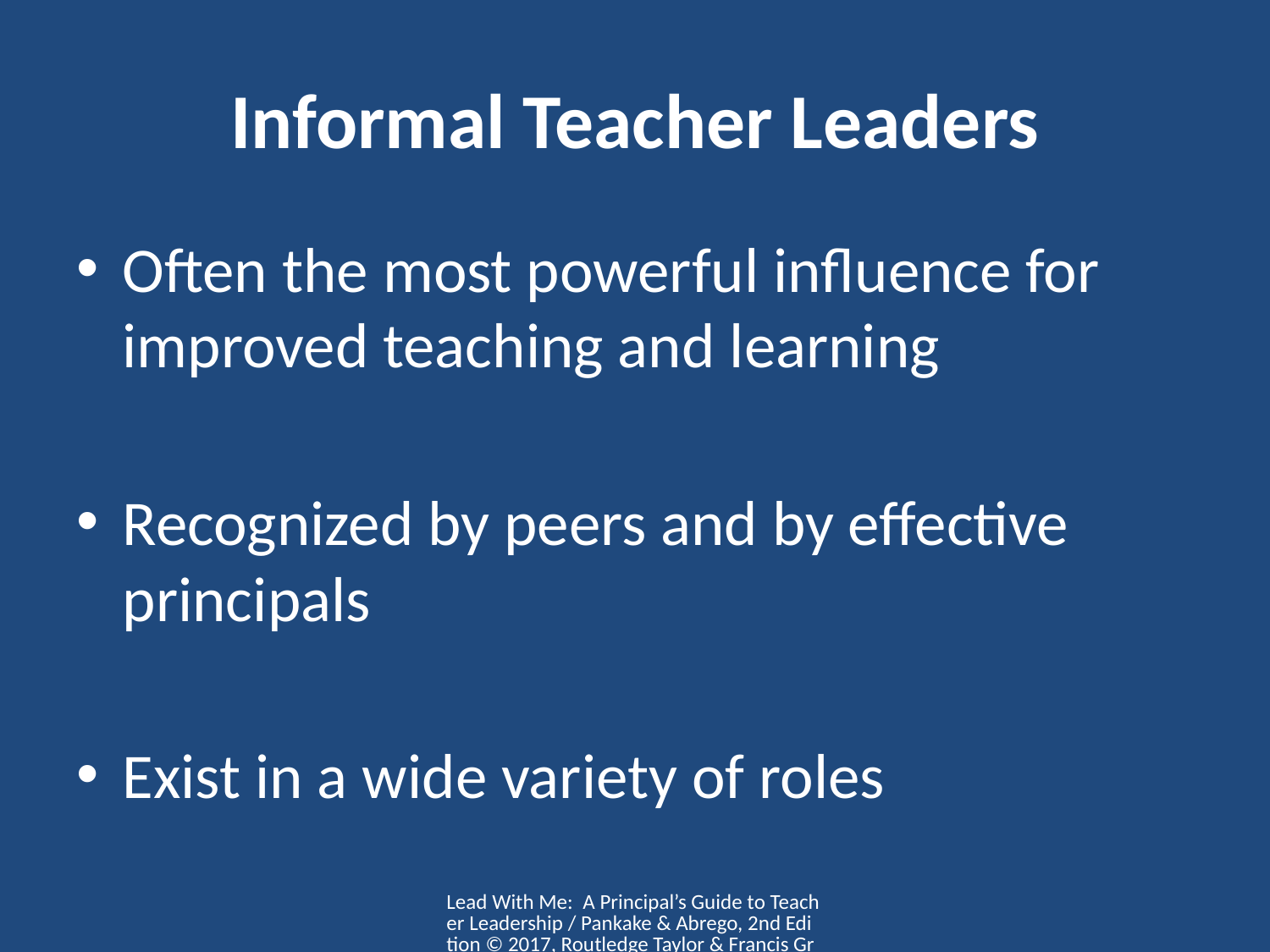

# Informal Teacher Leaders
Often the most powerful influence for improved teaching and learning

Recognized by peers and by effective principals

Exist in a wide variety of roles

Lead With Me:  A Principal’s Guide to Teacher Leadership / Pankake & Abrego, 2nd Edition © 2017, Routledge Taylor & Francis Group